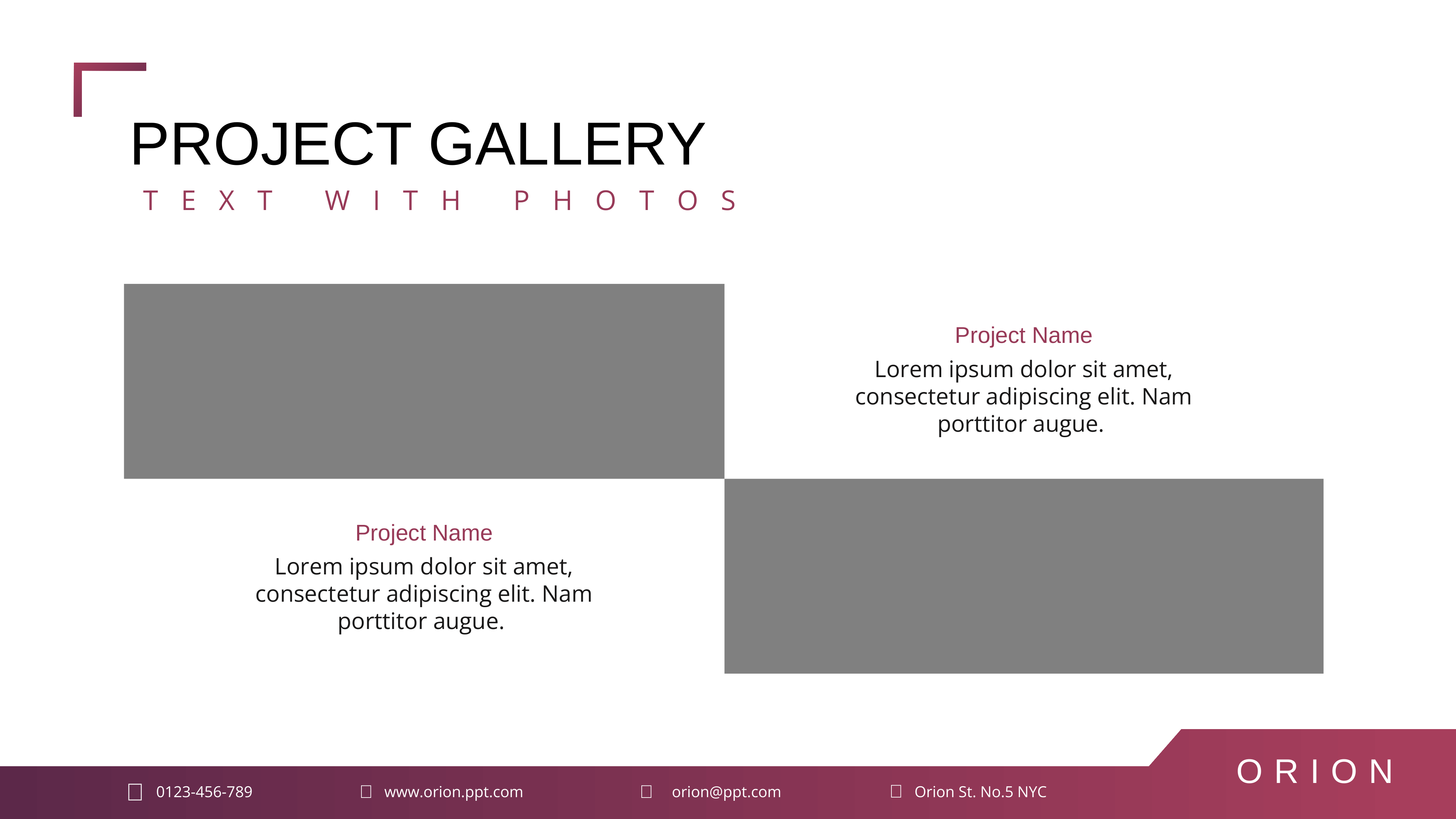

PROJECT GALLERY
TEXT WITH PHOTOS

Project Name
Lorem ipsum dolor sit amet, consectetur adipiscing elit. Nam porttitor augue.

Project Name
Lorem ipsum dolor sit amet, consectetur adipiscing elit. Nam porttitor augue.